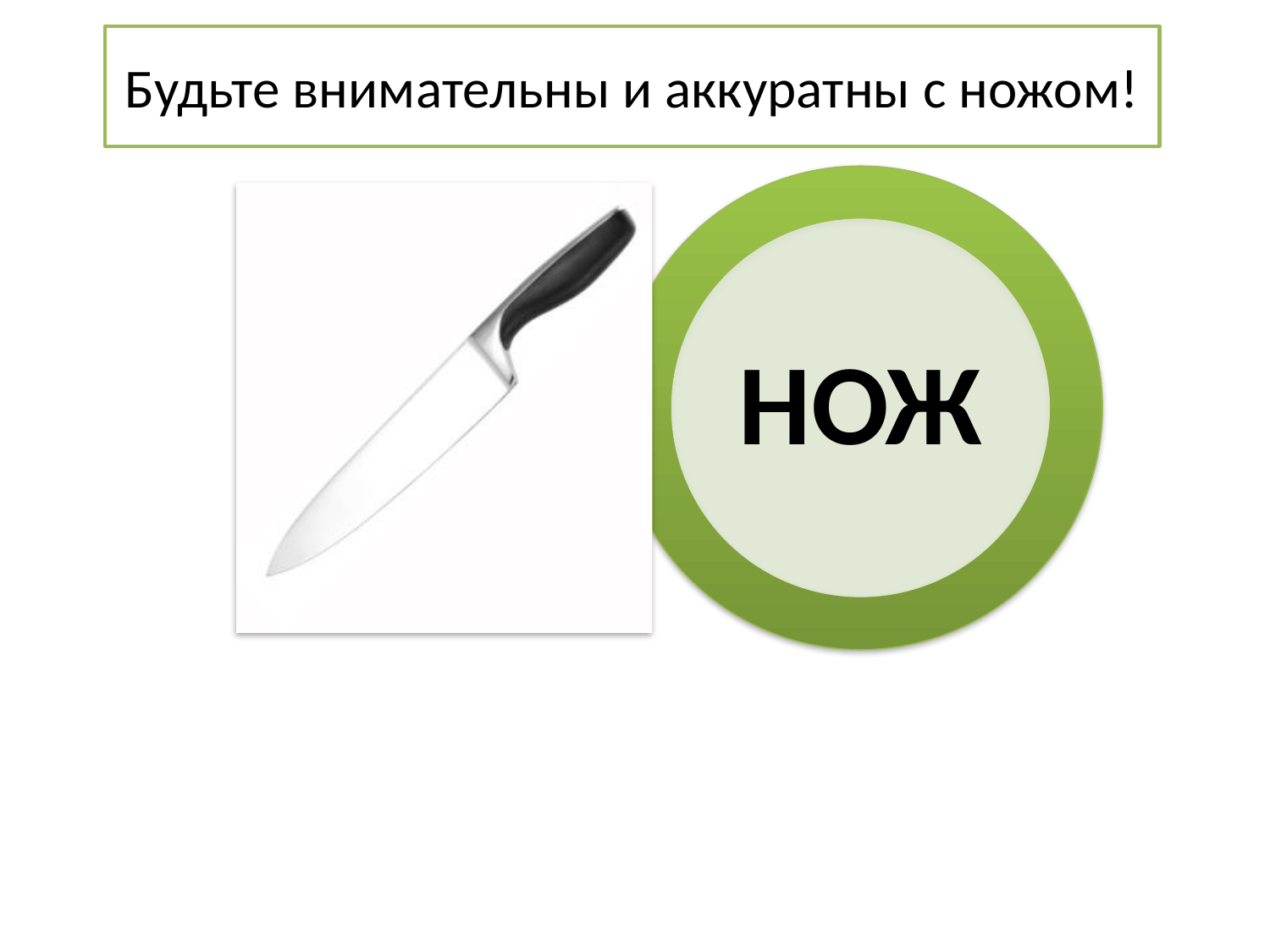

# Будьте внимательны и аккуратны с ножом!
НОЖ